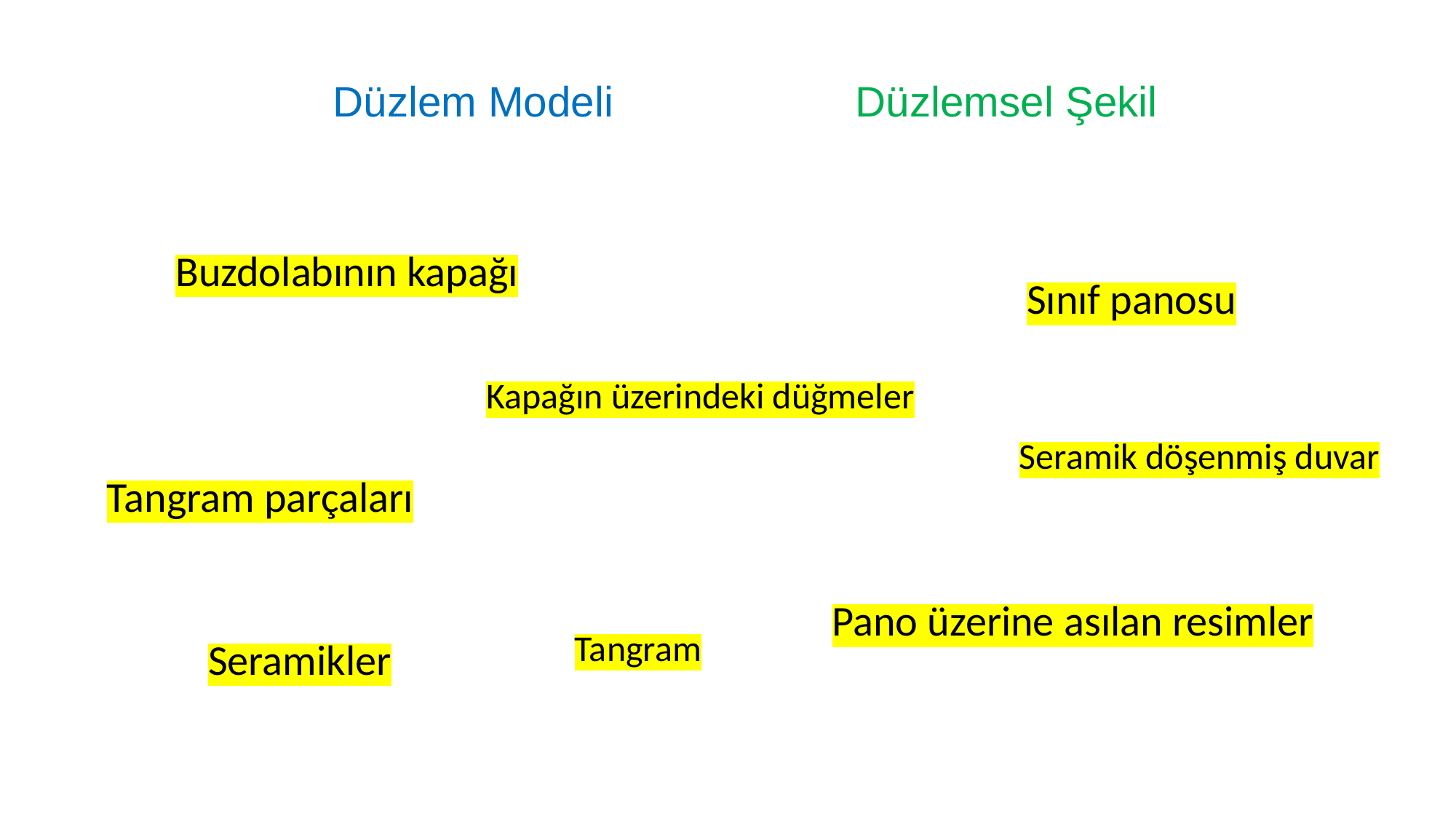

Düzlem Modeli
Düzlemsel Şekil
Buzdolabının kapağı
Sınıf panosu
Kapağın üzerindeki düğmeler
Seramik döşenmiş duvar
Tangram parçaları
Pano üzerine asılan resimler
Tangram
Seramikler